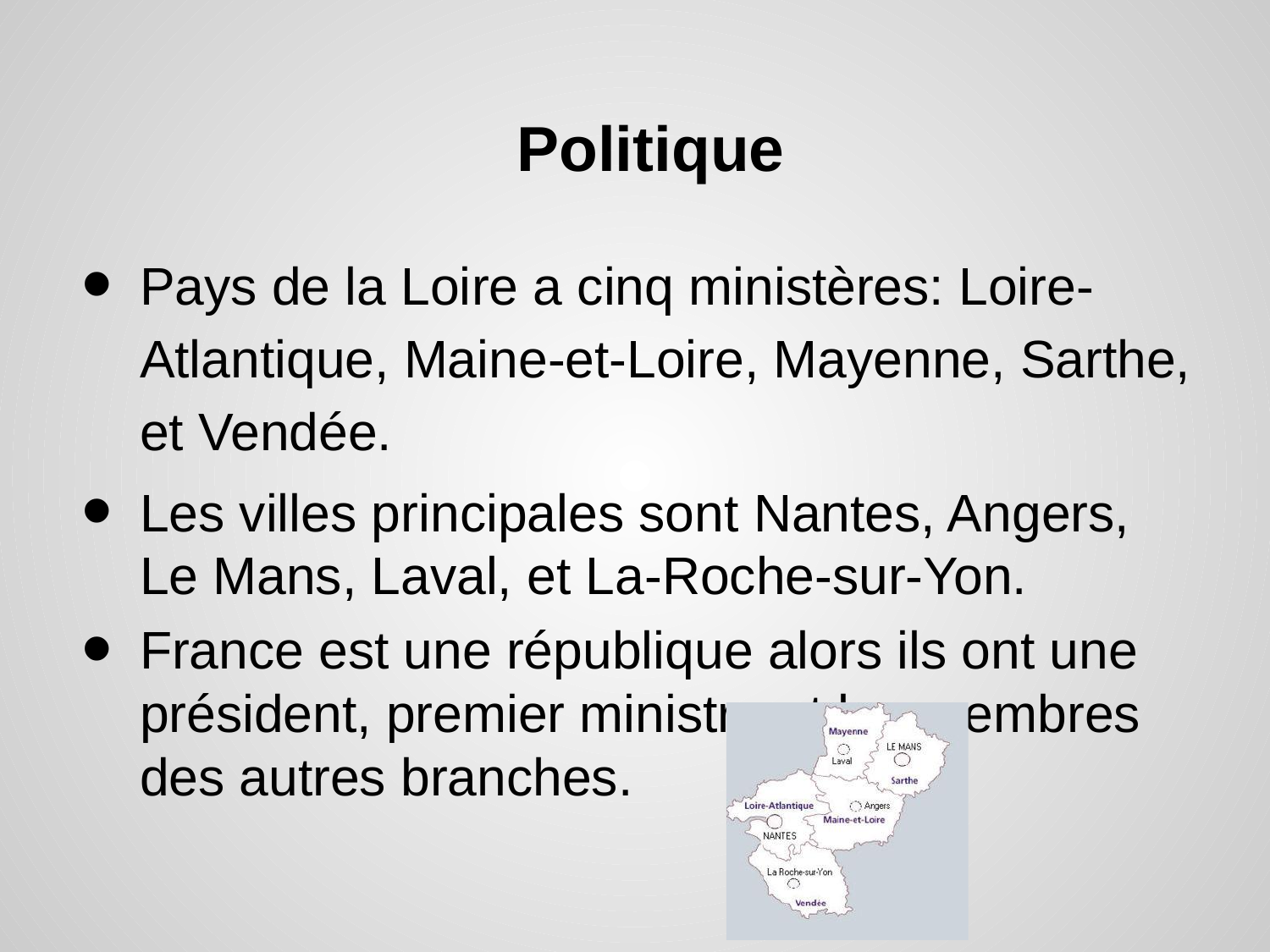

# Politique
Pays de la Loire a cinq ministères: Loire-Atlantique, Maine-et-Loire, Mayenne, Sarthe, et Vendée.
Les villes principales sont Nantes, Angers, Le Mans, Laval, et La-Roche-sur-Yon.
France est une république alors ils ont une président, premier ministre et les membres des autres branches.